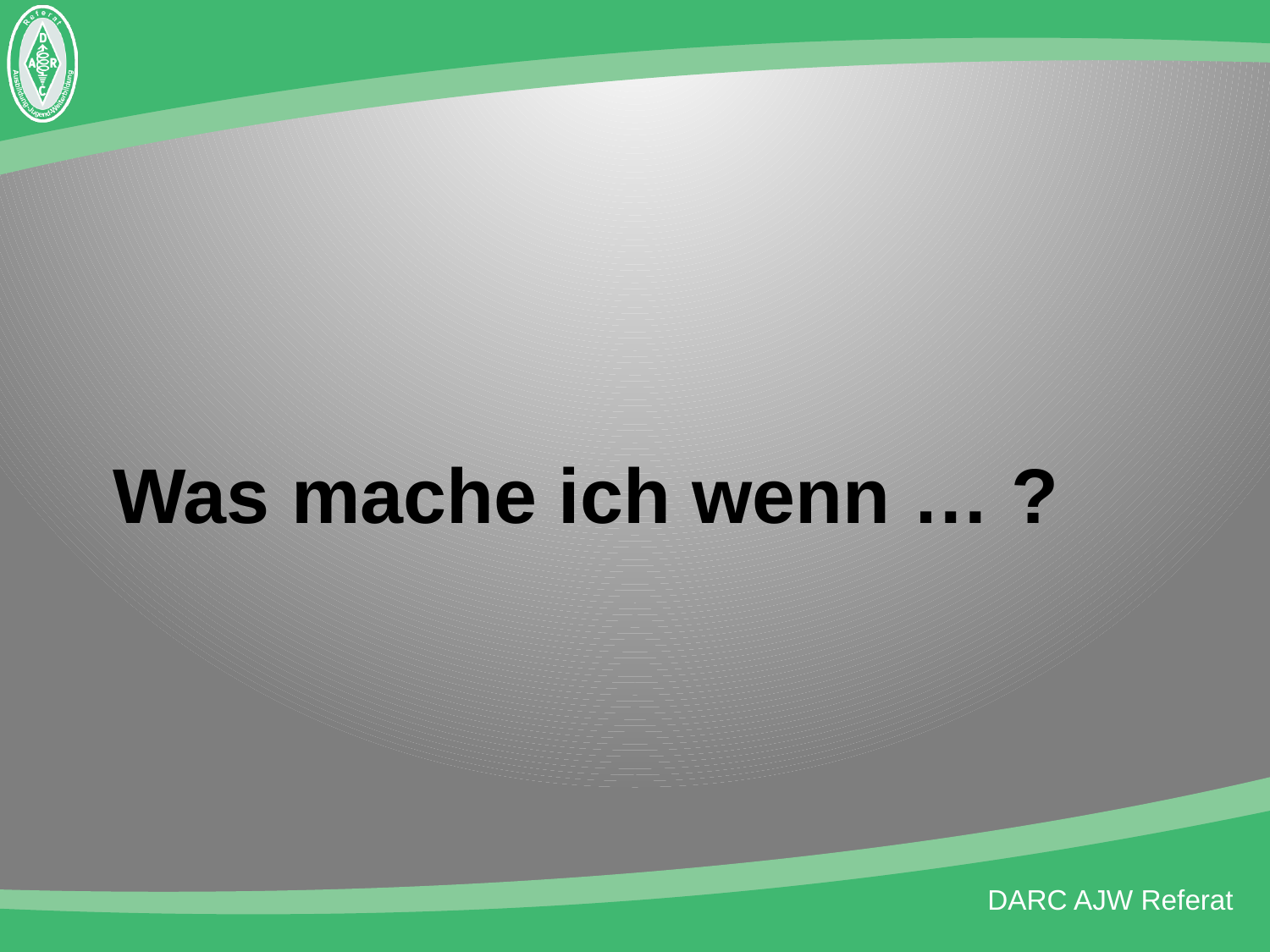

# Was mache ich wenn … ?